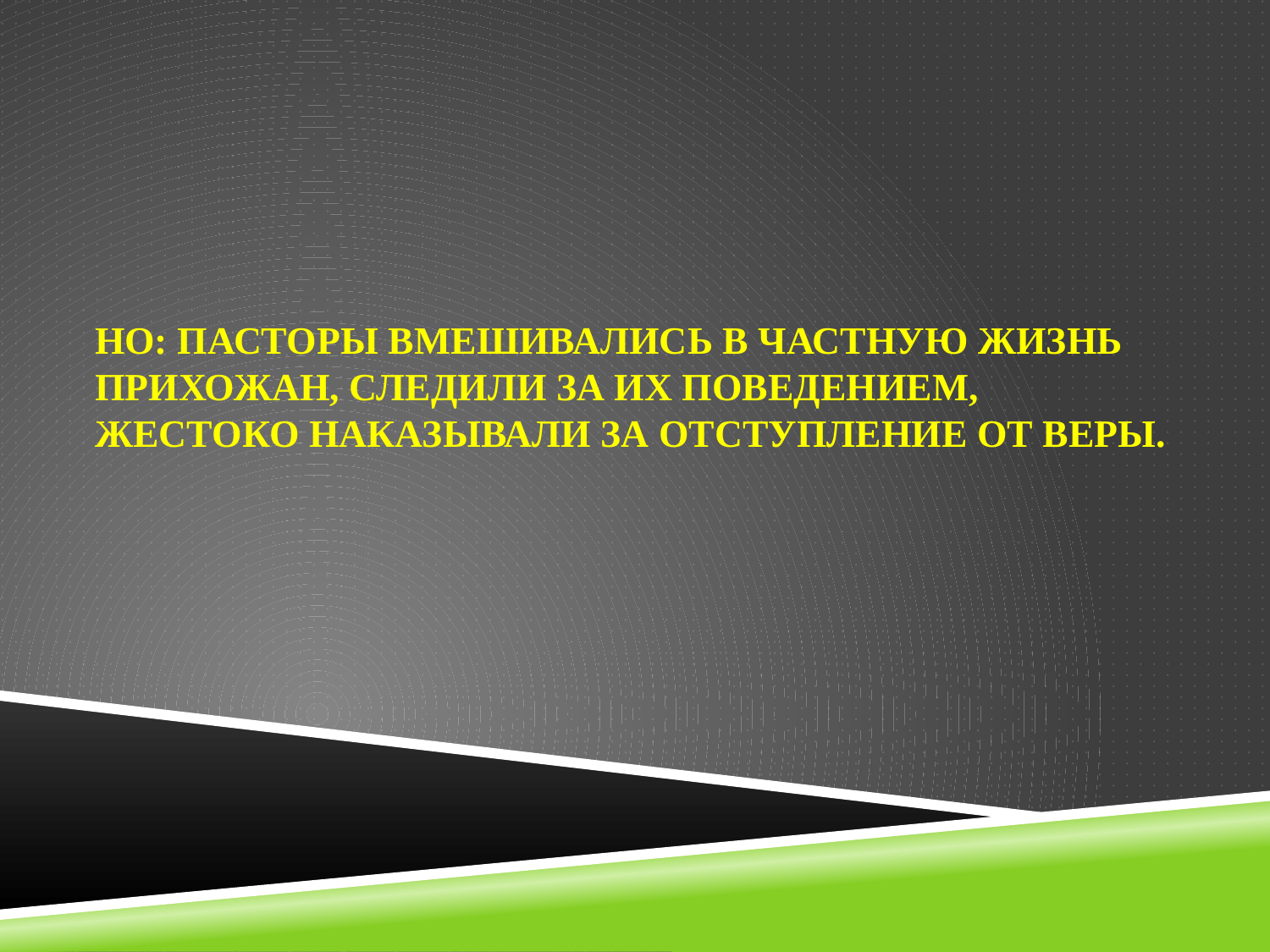

# Но: пасторы вмешивались в частную жизнь прихожан, следили за их поведением, жестоко наказывали за отступление от веры.